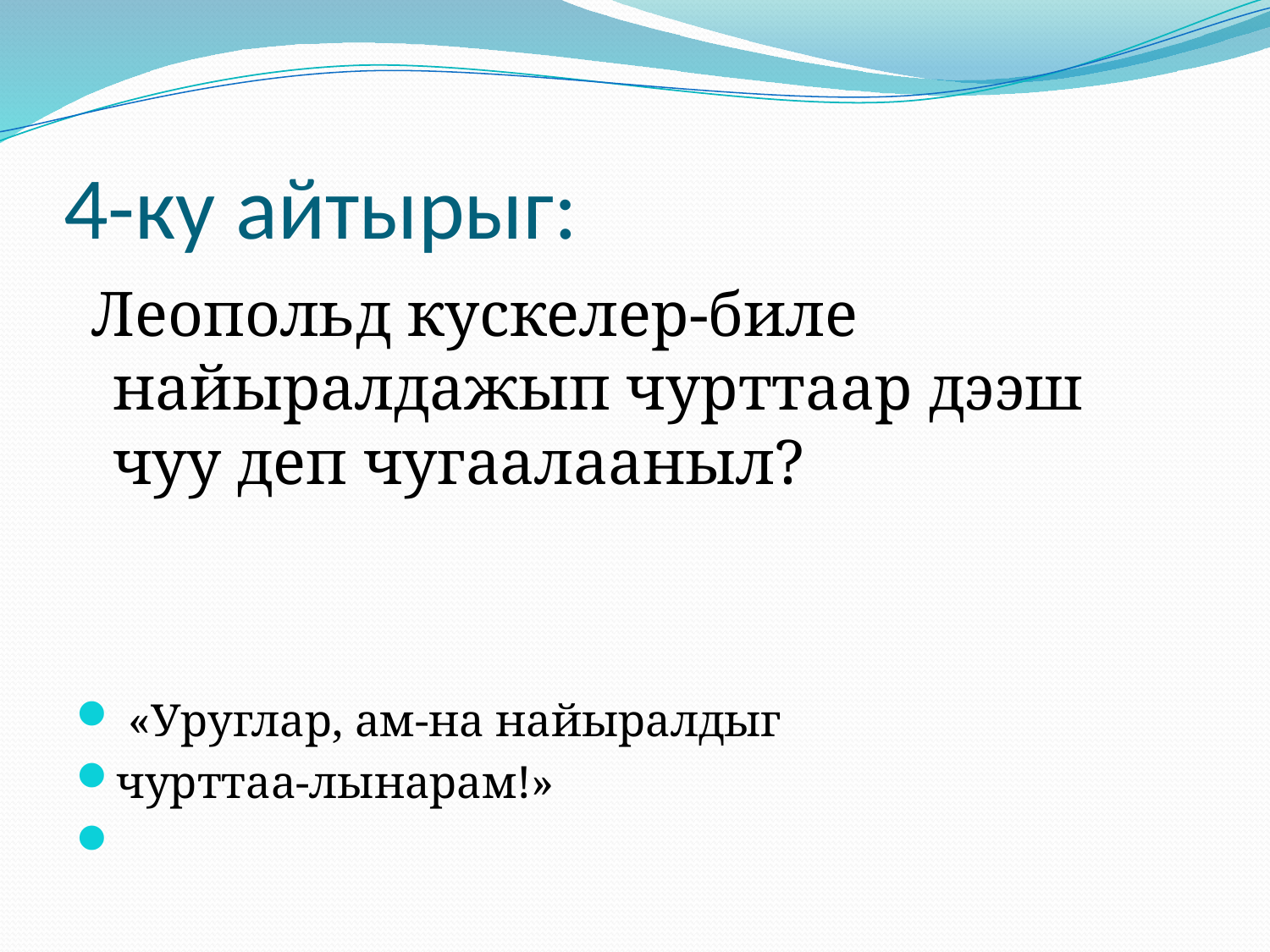

# 4-ку айтырыг:
 Леопольд кускелер-биле найыралдажып чурттаар дээш чуу деп чугаалааныл?

 «Уруглар, ам-на найыралдыг
чурттаа-лынарам!»